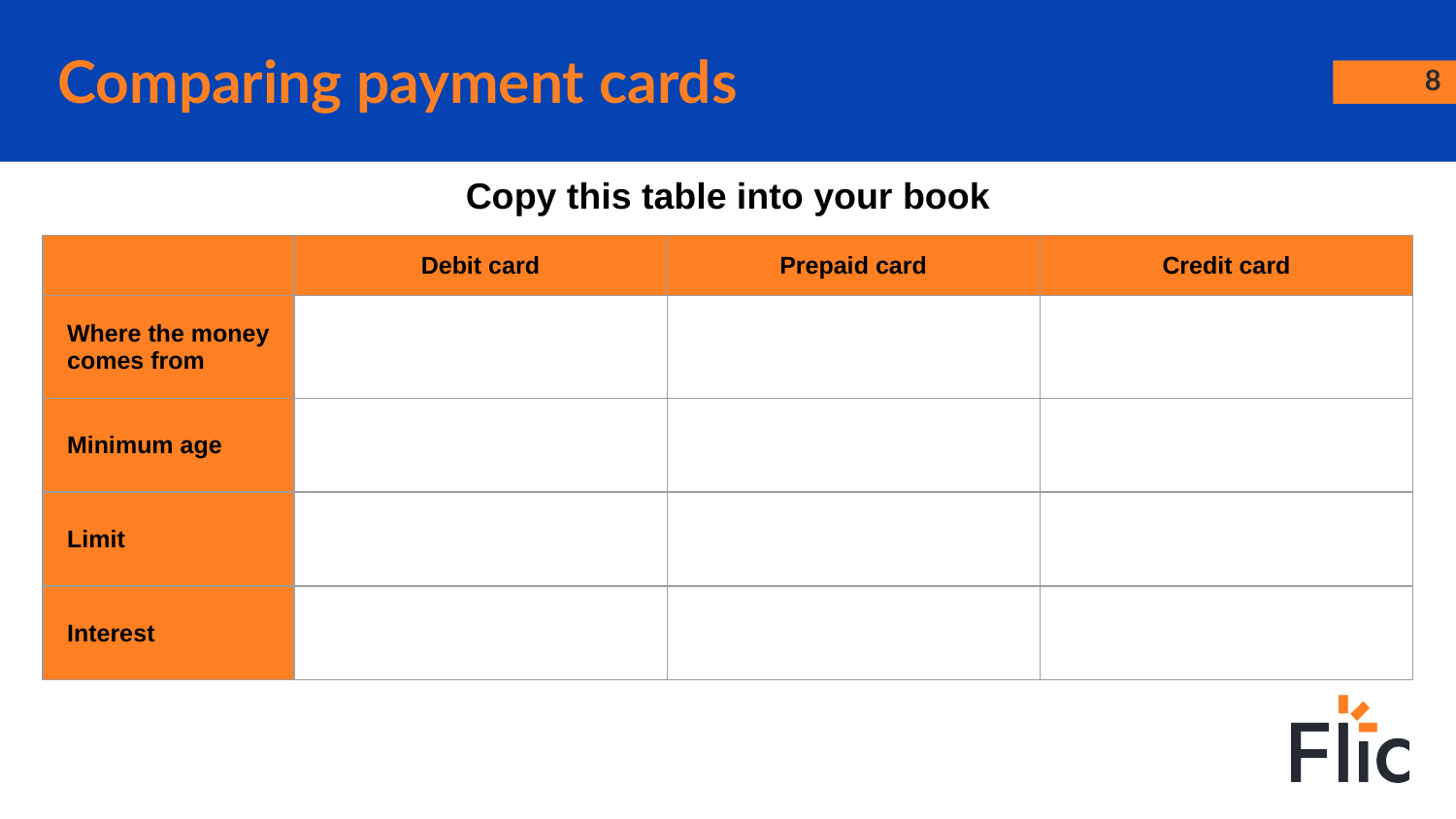

# Comparing payment cards
8
Copy this table into your book

|  | Debit card | Prepaid card | Credit card |
| --- | --- | --- | --- |
| Where the money comes from |  |  |  |
| Minimum age |  |  |  |
| Limit |  |  |  |
| Interest |  |  |  |